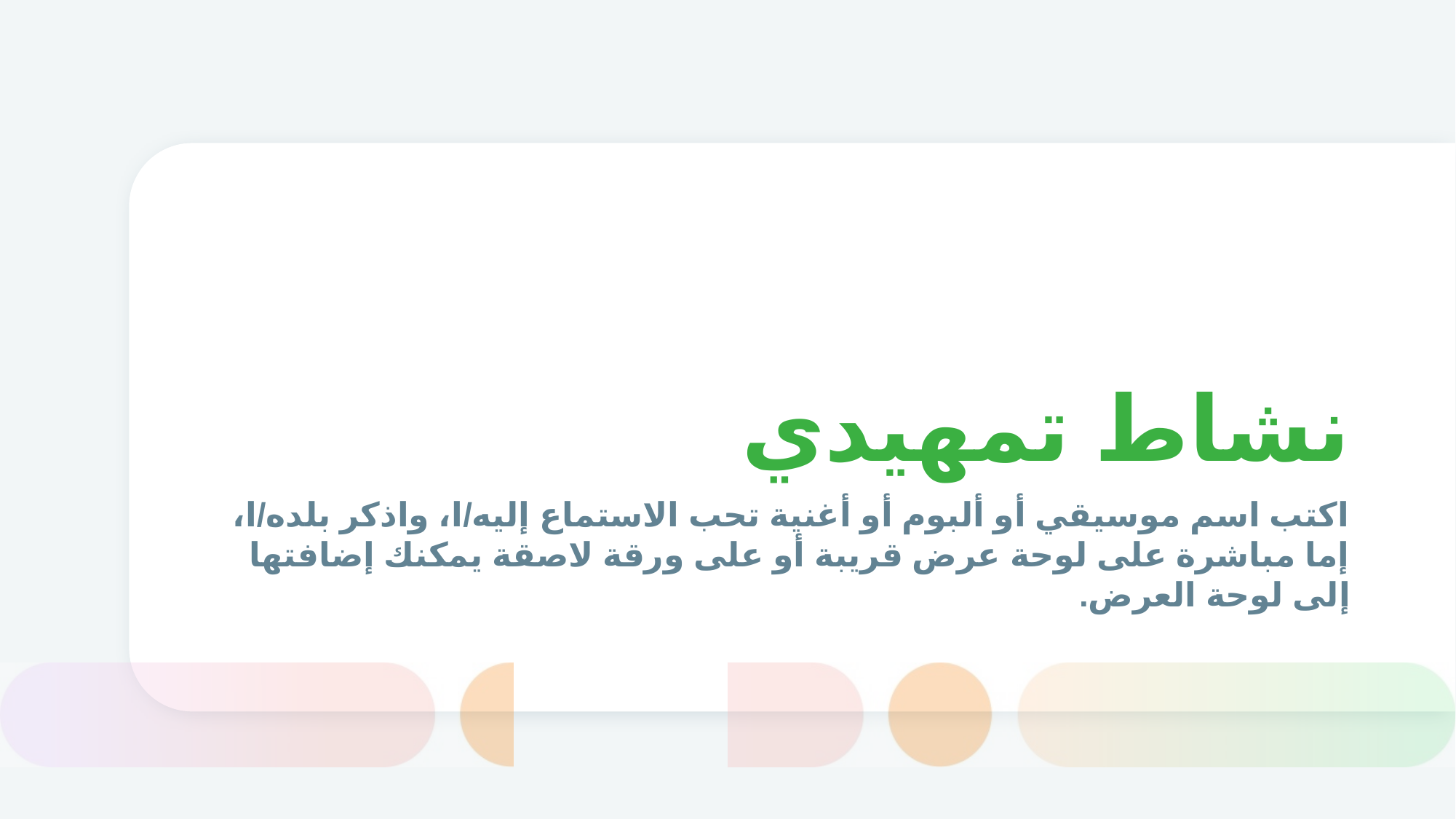

# نشاط تمهيدي
اكتب اسم موسيقي أو ألبوم أو أغنية تحب الاستماع إليه/ا، واذكر بلده/ا، إما مباشرة على لوحة عرض قريبة أو على ورقة لاصقة يمكنك إضافتها إلى لوحة العرض.